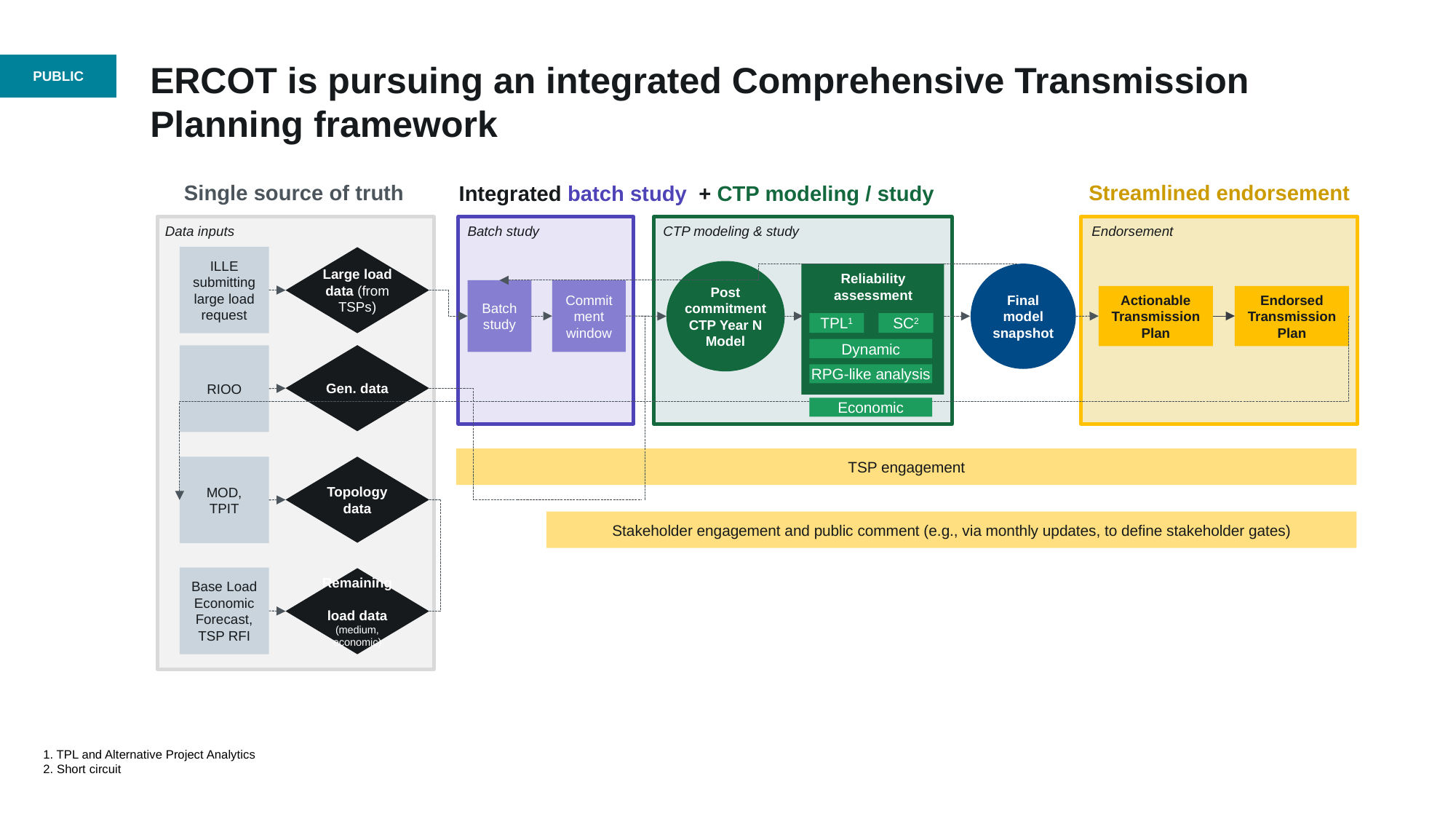

# ERCOT is pursuing an integrated Comprehensive Transmission Planning framework
Single source of truth
Streamlined endorsement
Integrated batch study  + CTP modeling / study

Batch study
CTP modeling & study
Endorsement
Data inputs
ILLE submitting large load request
Large load data (from TSPs)
Post commitment CTP Year N Model

Final model snapshot
Reliability assessment
Batch study
Commitment window
Actionable Transmission Plan
Endorsed Transmission Plan
TPL1
SC2
Dynamic
Gen. data
RIOO
RPG-like analysis
Economic
TSP engagement
MOD, TPIT
Topology
data
Stakeholder engagement and public comment (e.g., via monthly updates, to define stakeholder gates)
Base Load Economic Forecast, TSP RFI
Remaining
load data
(medium, economic)
1. TPL and Alternative Project Analytics
2. Short circuit